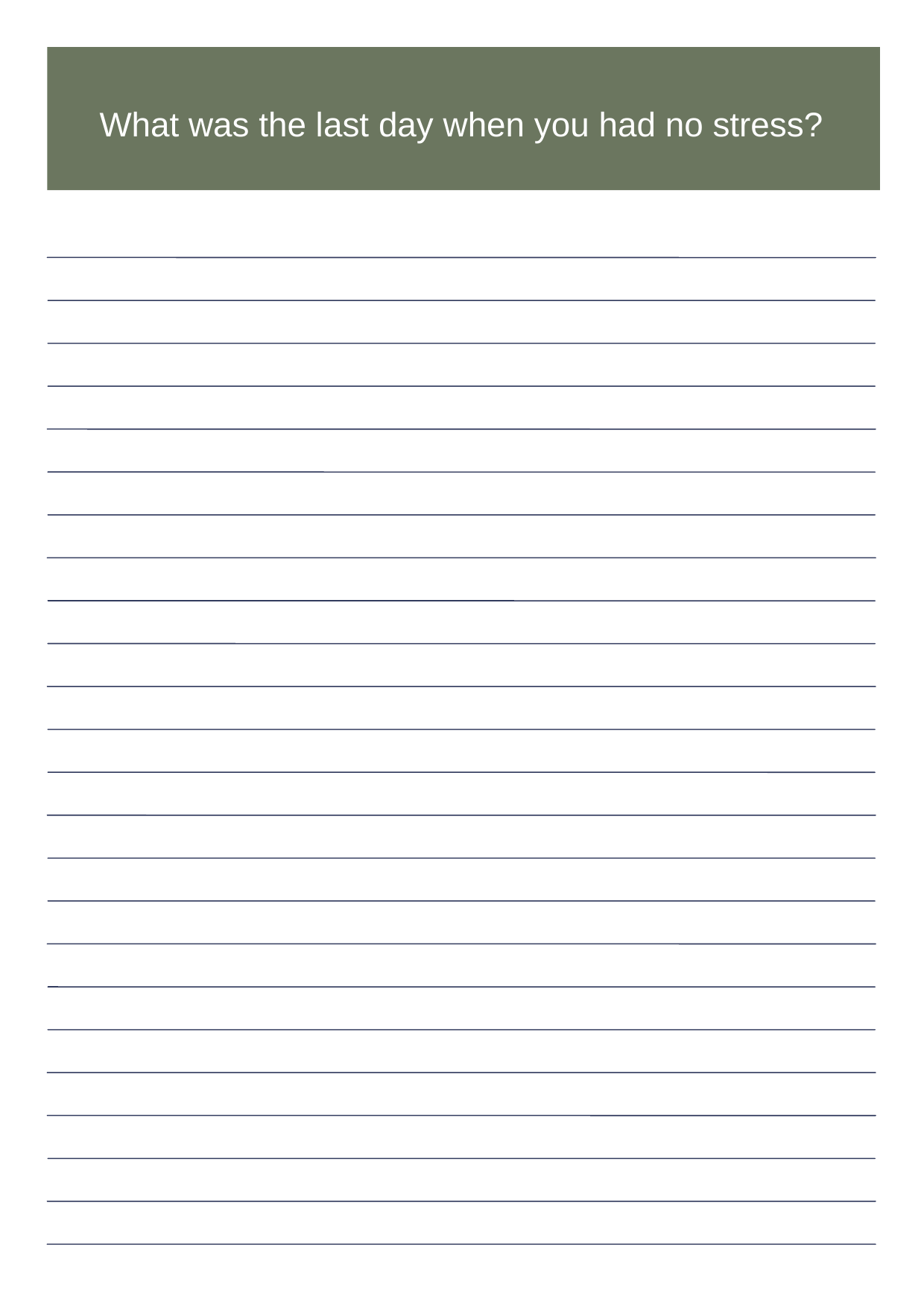

What was the last day when you had no stress?